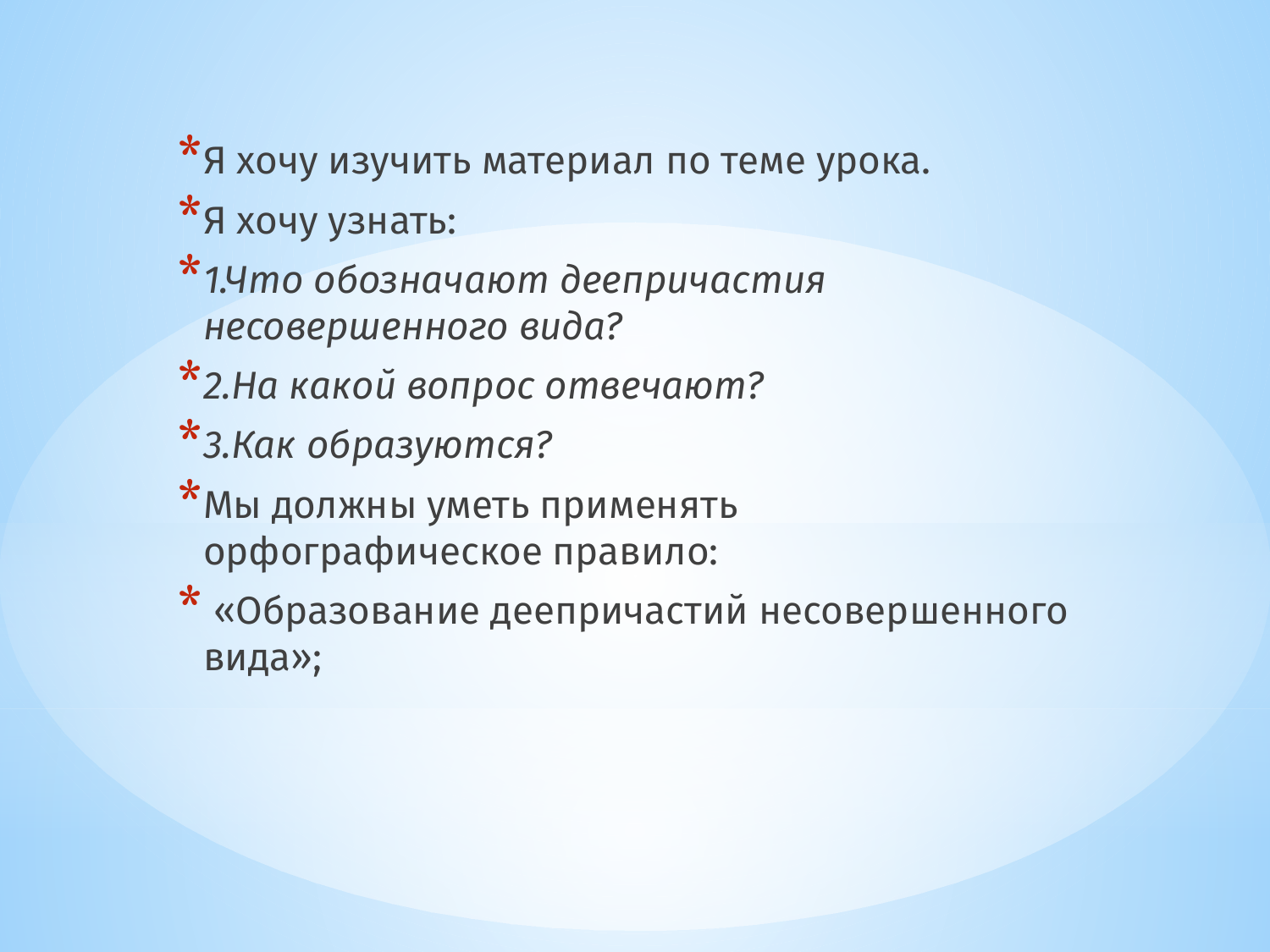

Я хочу изучить материал по теме урока.
Я хочу узнать:
1.Что обозначают деепричастия несовершенного вида?
2.На какой вопрос отвечают?
3.Как образуются?
Мы должны уметь применять орфографическое правило:
 «Образование деепричастий несовершенного вида»;
#